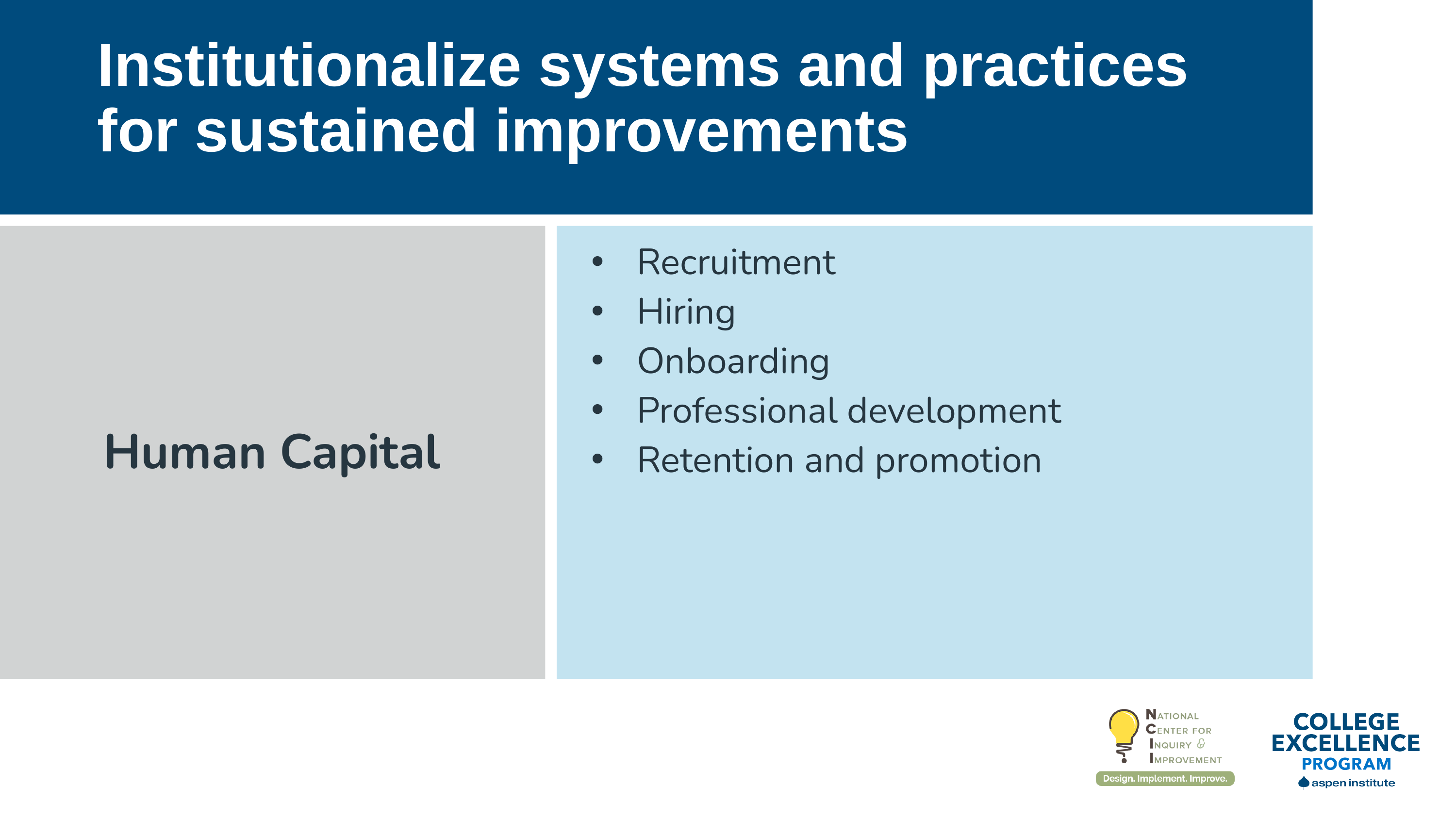

Institutionalize systems and practices for sustained improvements
Recruitment
Hiring
Onboarding
Professional development
Retention and promotion

Human Capital